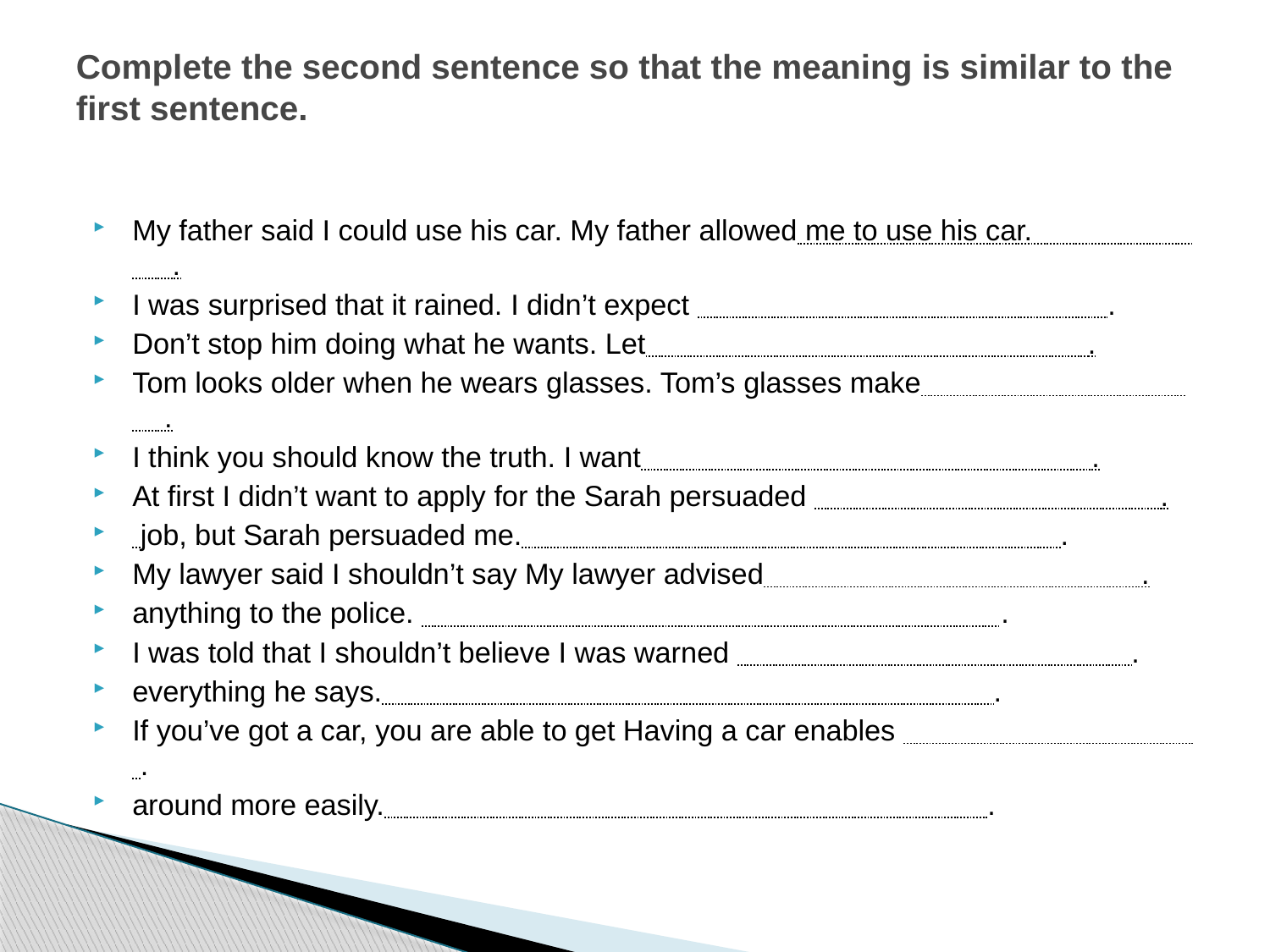

# Complete the second sentence so that the meaning is similar to the first sentence.
My father said I could use his car. My father allowed me to use his car.                          .
I was surprised that it rained. I didn’t expect                                                    .
Don’t stop him doing what he wants. Let                                                       .
Tom looks older when he wears glasses. Tom’s glasses make                                      .
I think you should know the truth. I want                                                        .
At first I didn’t want to apply for the Sarah persuaded                                            .
 job, but Sarah persuaded me.                                                                   .
My lawyer said I shouldn’t say My lawyer advised                                               .
anything to the police.                                                                         .
I was told that I shouldn’t believe I was warned                                                  .
everything he says.                                                                            .
If you’ve got a car, you are able to get Having a car enables                                       .
around more easily.                                                                           .